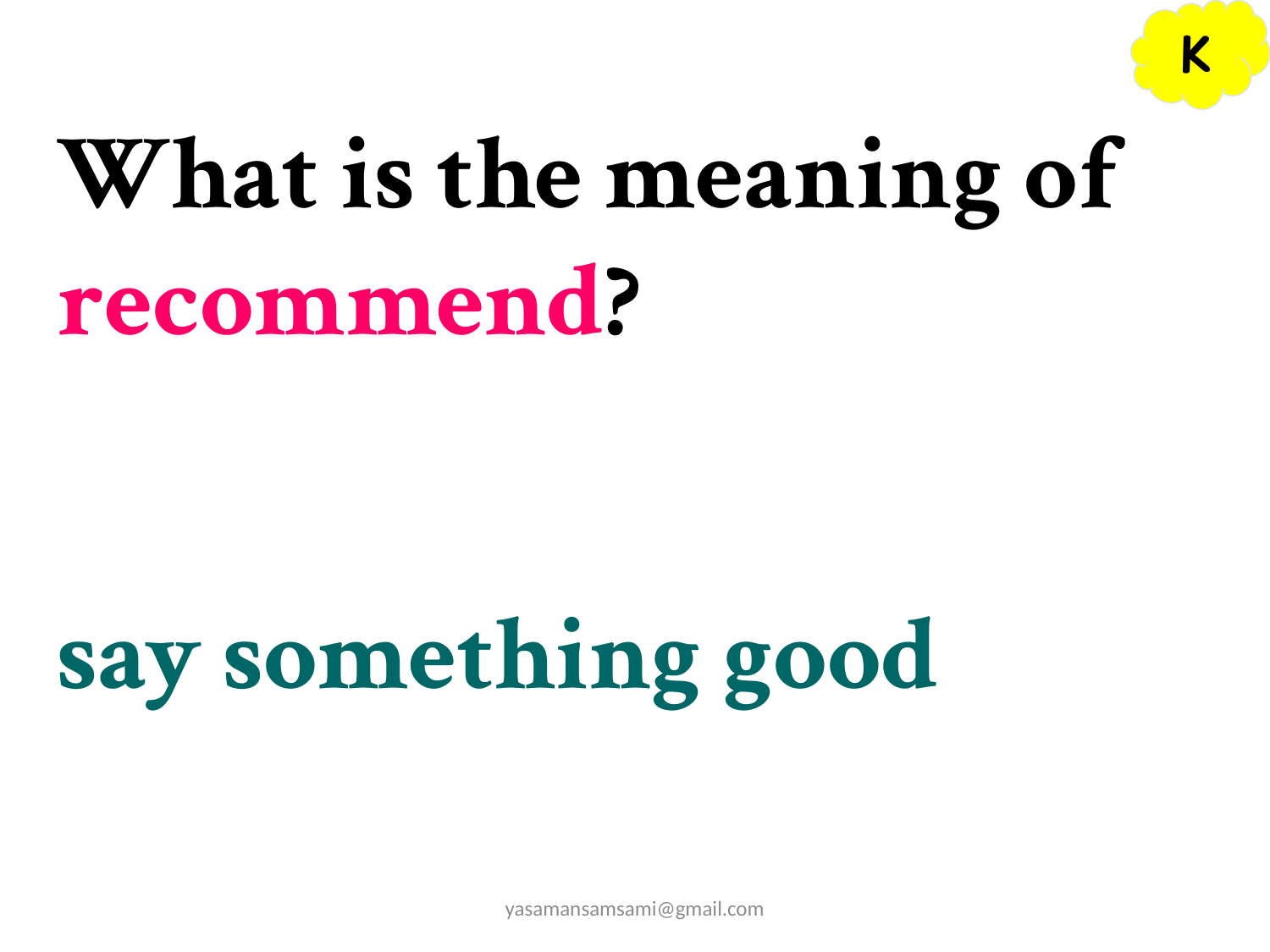

K
What is the meaning of recommend?
say something good
yasamansamsami@gmail.com